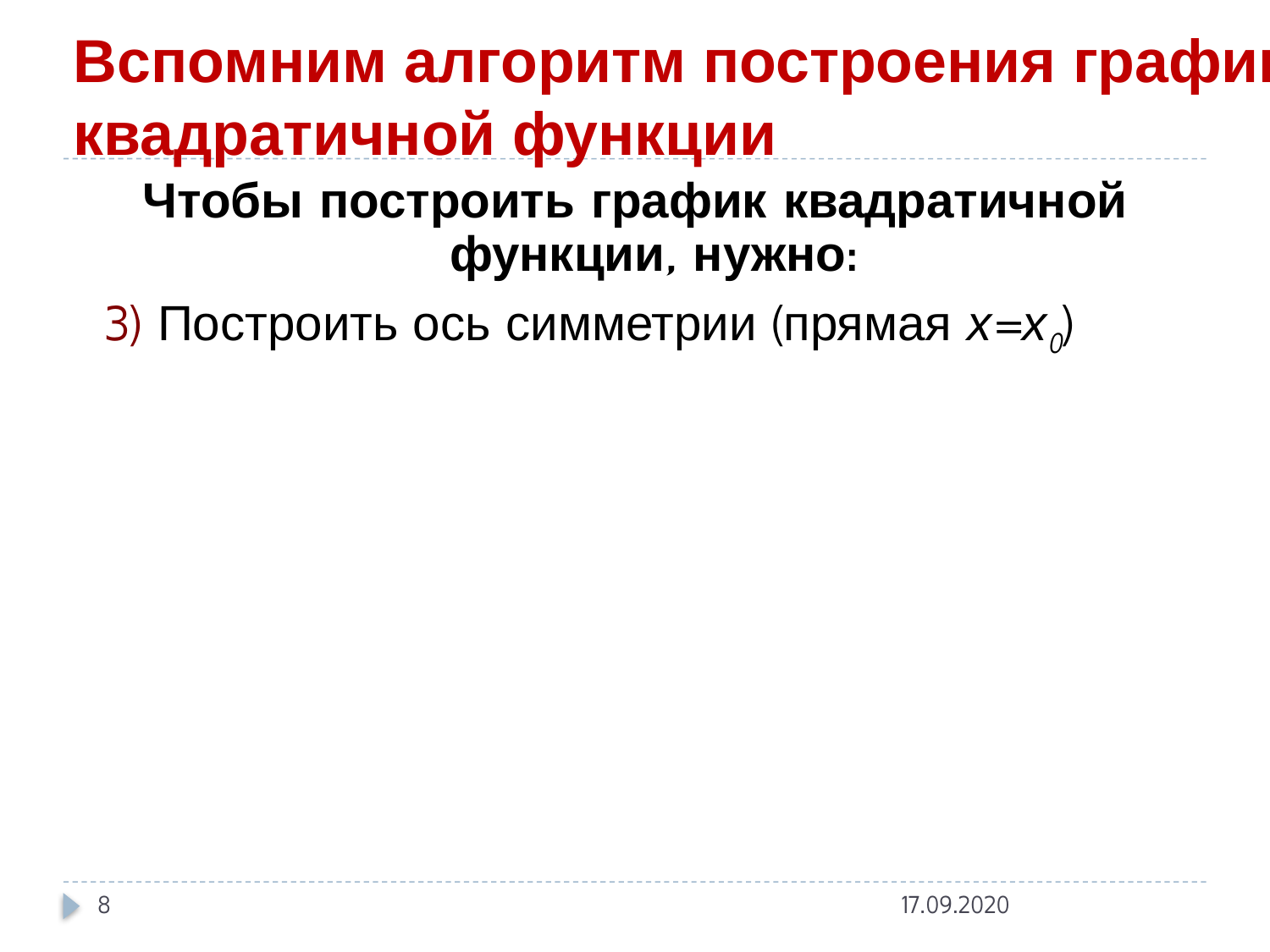

# Вспомним алгоритм построения графика квадратичной функции
Чтобы построить график квадратичной функции, нужно:
  3) Построить ось симметрии (прямая х=х0)

8
17.09.2020